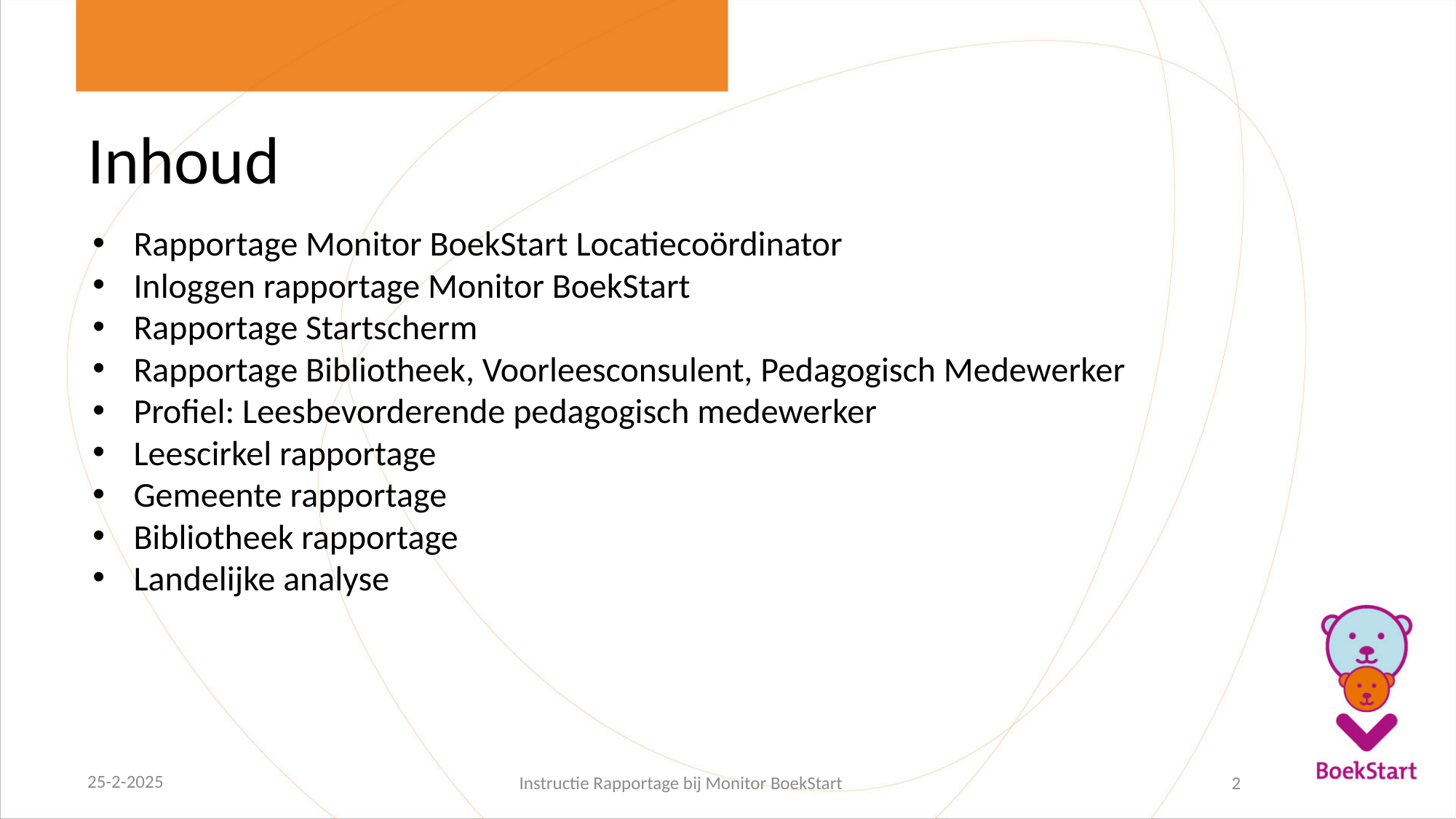

# Inhoud
Rapportage Monitor BoekStart Locatiecoördinator
Inloggen rapportage Monitor BoekStart
Rapportage Startscherm
Rapportage Bibliotheek, Voorleesconsulent, Pedagogisch Medewerker
Profiel: Leesbevorderende pedagogisch medewerker
Leescirkel rapportage
Gemeente rapportage
Bibliotheek rapportage
Landelijke analyse
25-2-2025
Instructie Rapportage bij Monitor BoekStart
2